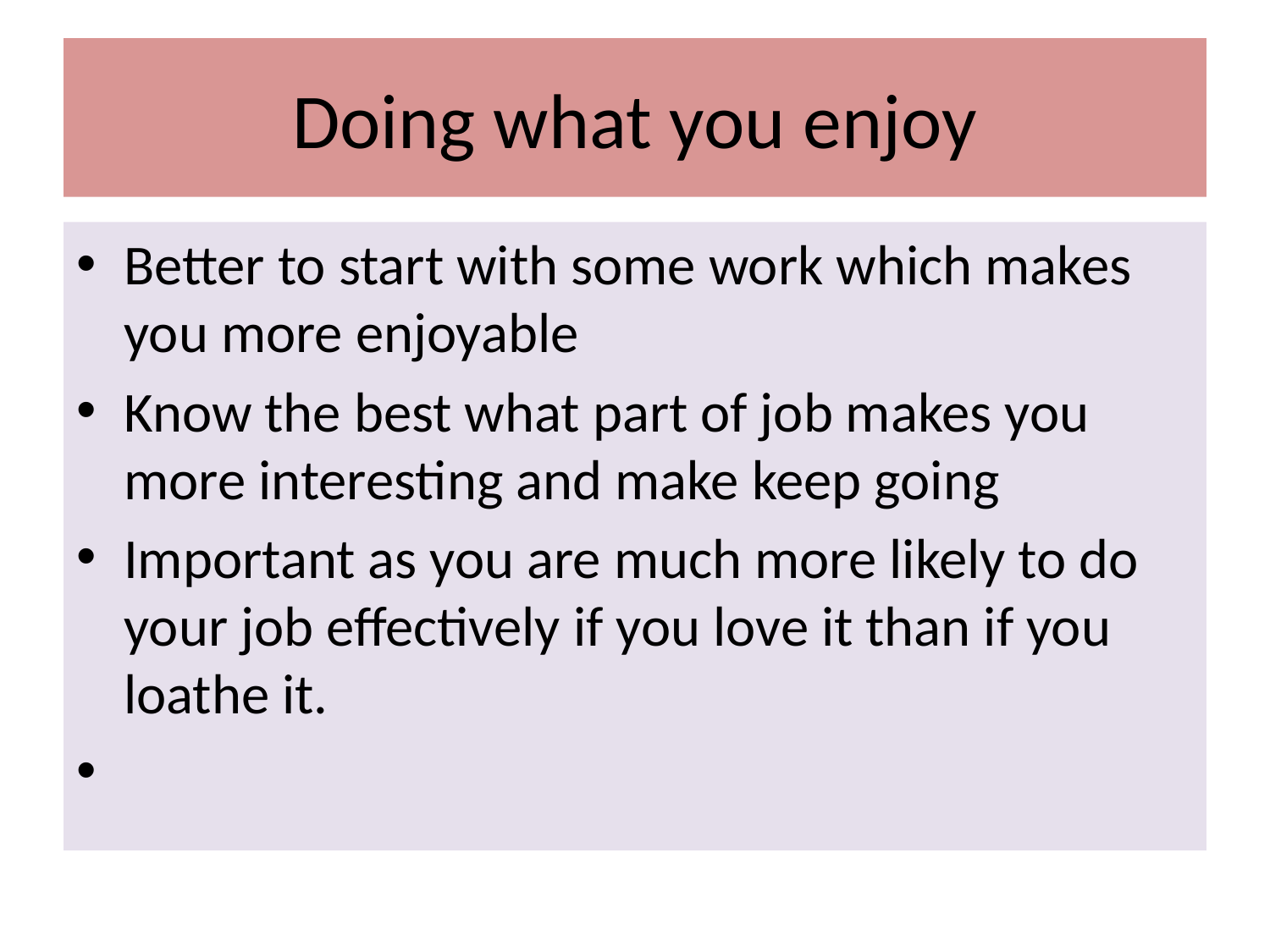

# Doing what you enjoy
Better to start with some work which makes you more enjoyable
Know the best what part of job makes you more interesting and make keep going
Important as you are much more likely to do your job effectively if you love it than if you loathe it.